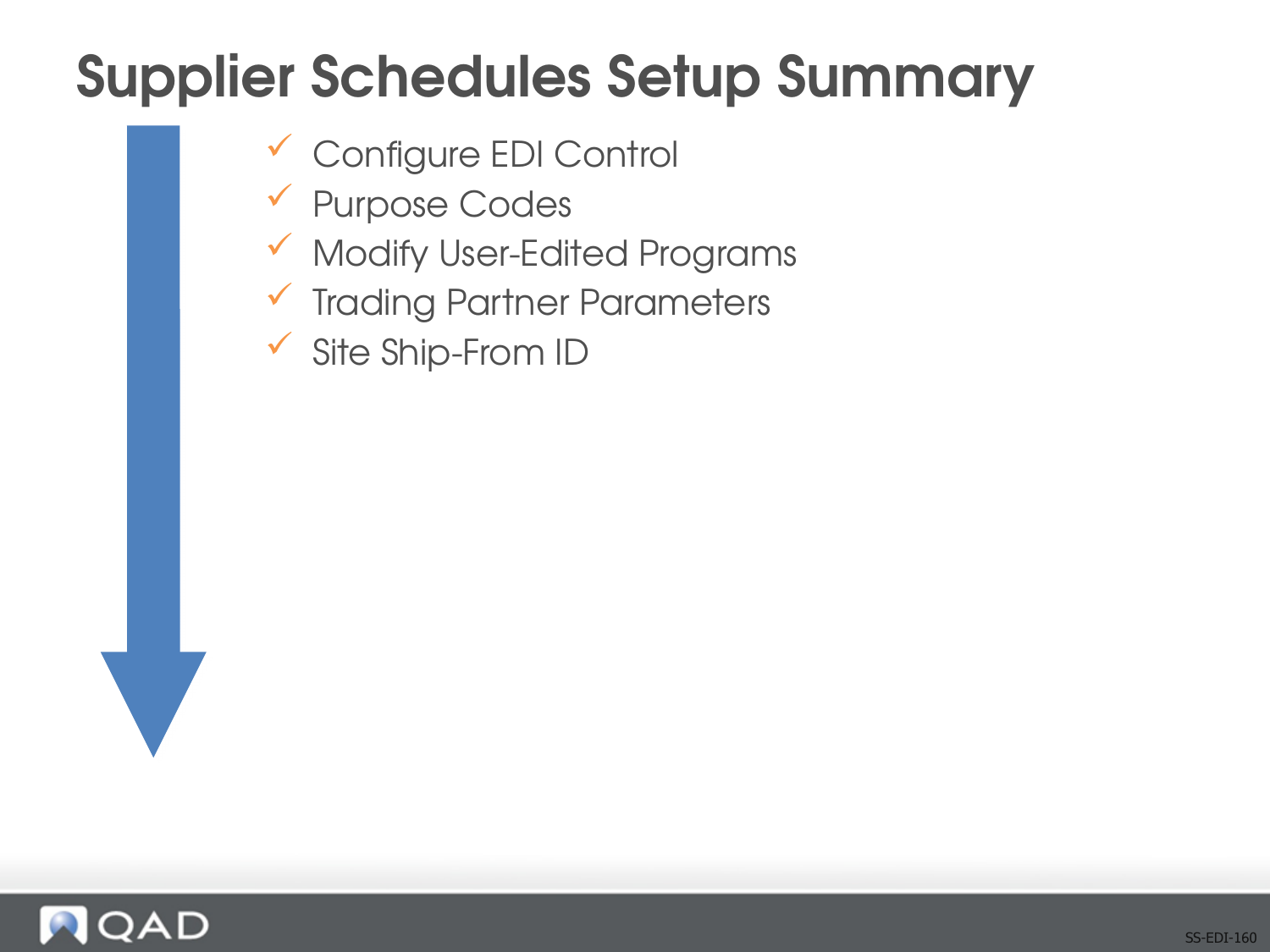

# Supplier Schedules Setup Summary

Configure EDI Control
Purpose Codes
Modify User-Edited Programs
Trading Partner Parameters
Site Ship-From ID
SS-EDI-160